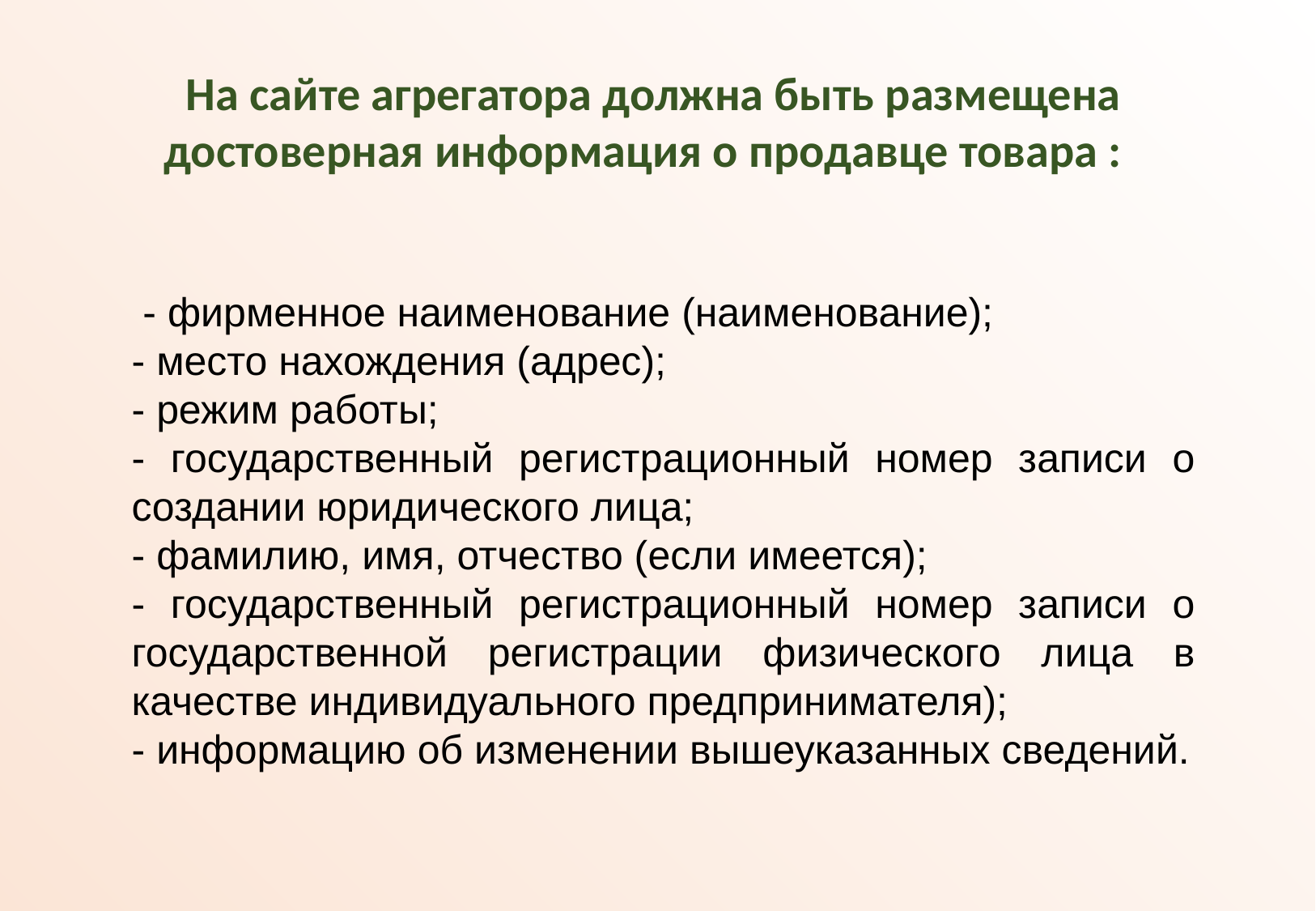

На сайте агрегатора должна быть размещена достоверная информация о продавце товара :
 - фирменное наименование (наименование);
- место нахождения (адрес);
- режим работы;
- государственный регистрационный номер записи о создании юридического лица;
- фамилию, имя, отчество (если имеется);
- государственный регистрационный номер записи о государственной регистрации физического лица в качестве индивидуального предпринимателя);
- информацию об изменении вышеуказанных сведений.